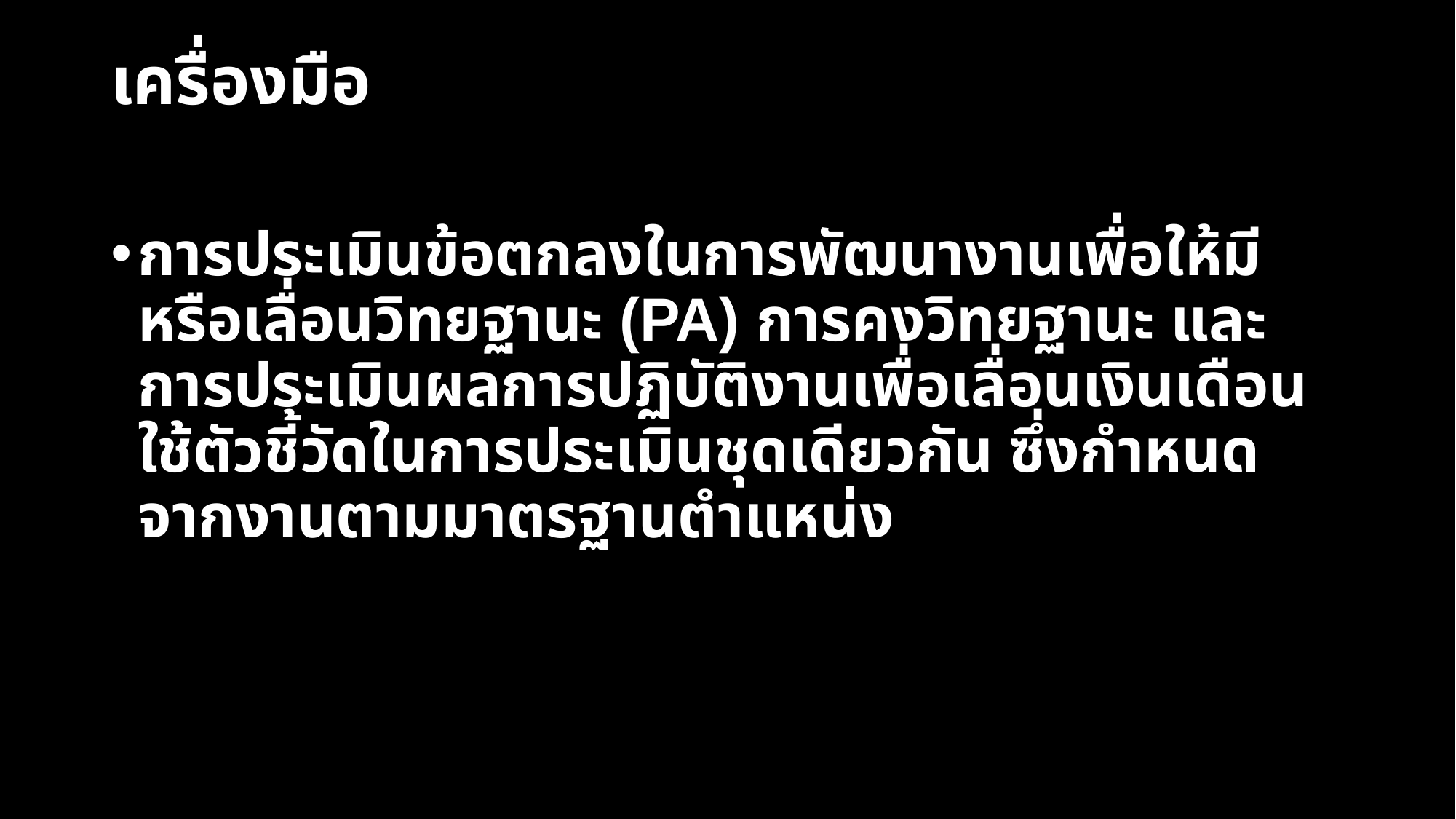

# เครื่องมือ
การประเมินข้อตกลงในการพัฒนางานเพื่อให้มีหรือเลื่อนวิทยฐานะ (PA) การคงวิทยฐานะ และการประเมินผลการปฏิบัติงานเพื่อเลื่อนเงินเดือน ใช้ตัวชี้วัดในการประเมินชุดเดียวกัน ซึ่งกำหนดจากงานตามมาตรฐานตำแหน่ง